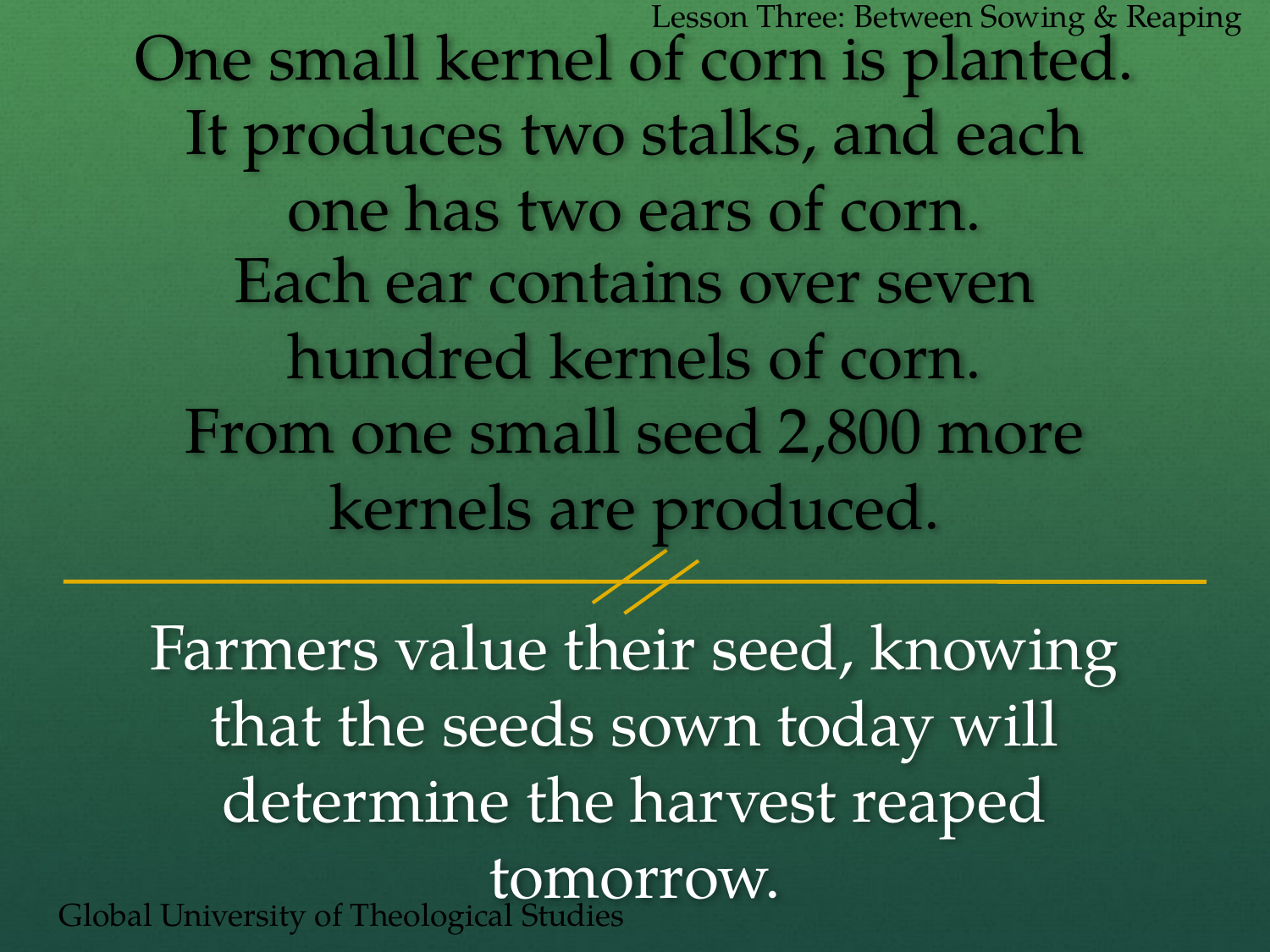

Lesson Three: Between Sowing & Reaping

One small kernel of corn is planted.
It produces two stalks, and each one has two ears of corn.
Each ear contains over seven hundred kernels of corn.
From one small seed 2,800 more kernels are produced.
Farmers value their seed, knowing that the seeds sown today will determine the harvest reaped tomorrow.
Global University of Theological Studies